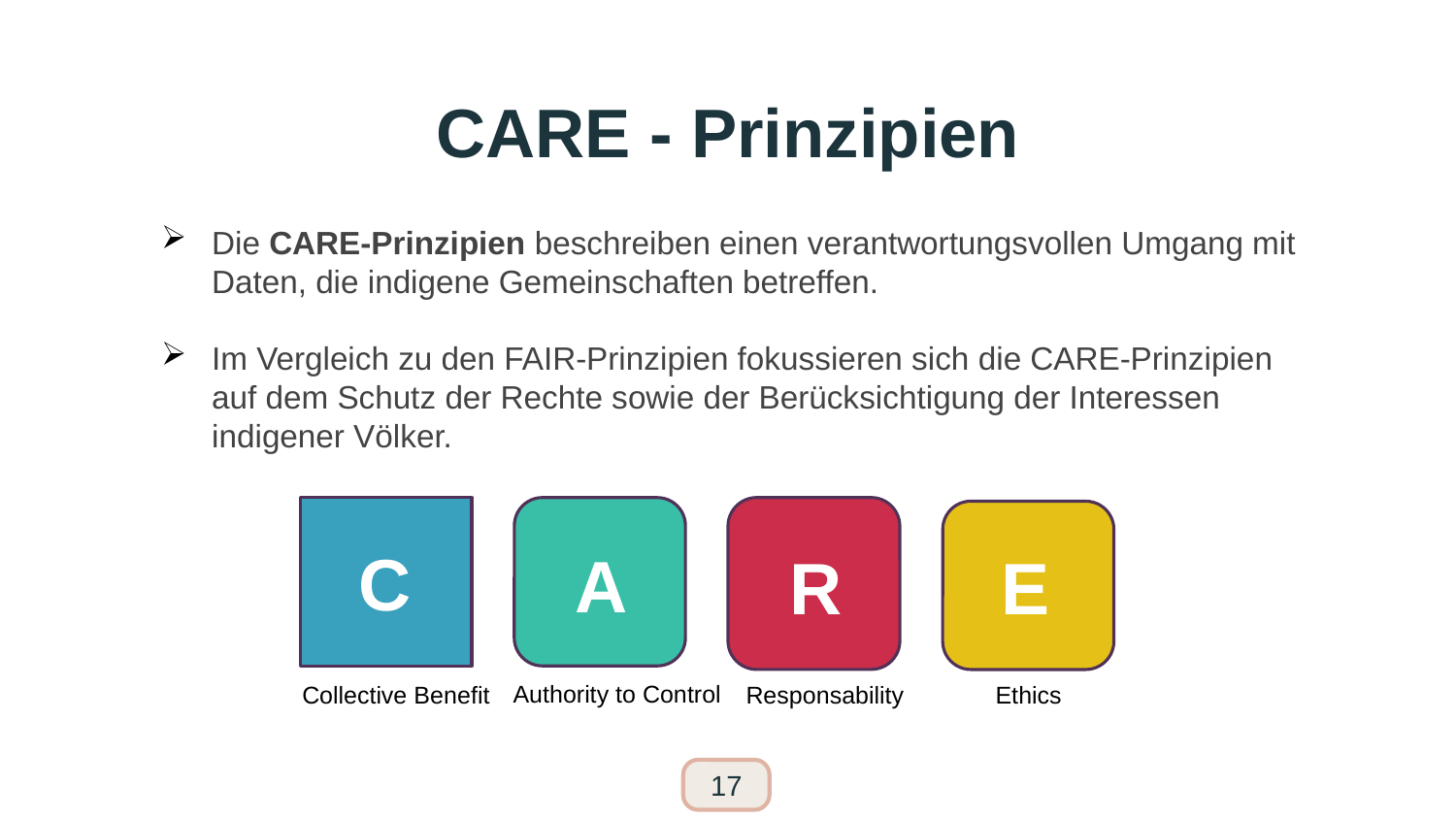

# CARE - Prinzipien
Die CARE-Prinzipien beschreiben einen verantwortungsvollen Umgang mit Daten, die indigene Gemeinschaften betreffen.

Im Vergleich zu den FAIR-Prinzipien fokussieren sich die CARE-Prinzipien auf dem Schutz der Rechte sowie der Berücksichtigung der Interessen indigener Völker.

C
A
E
R
Authority to Control
Responsability
Ethics
Collective Benefit